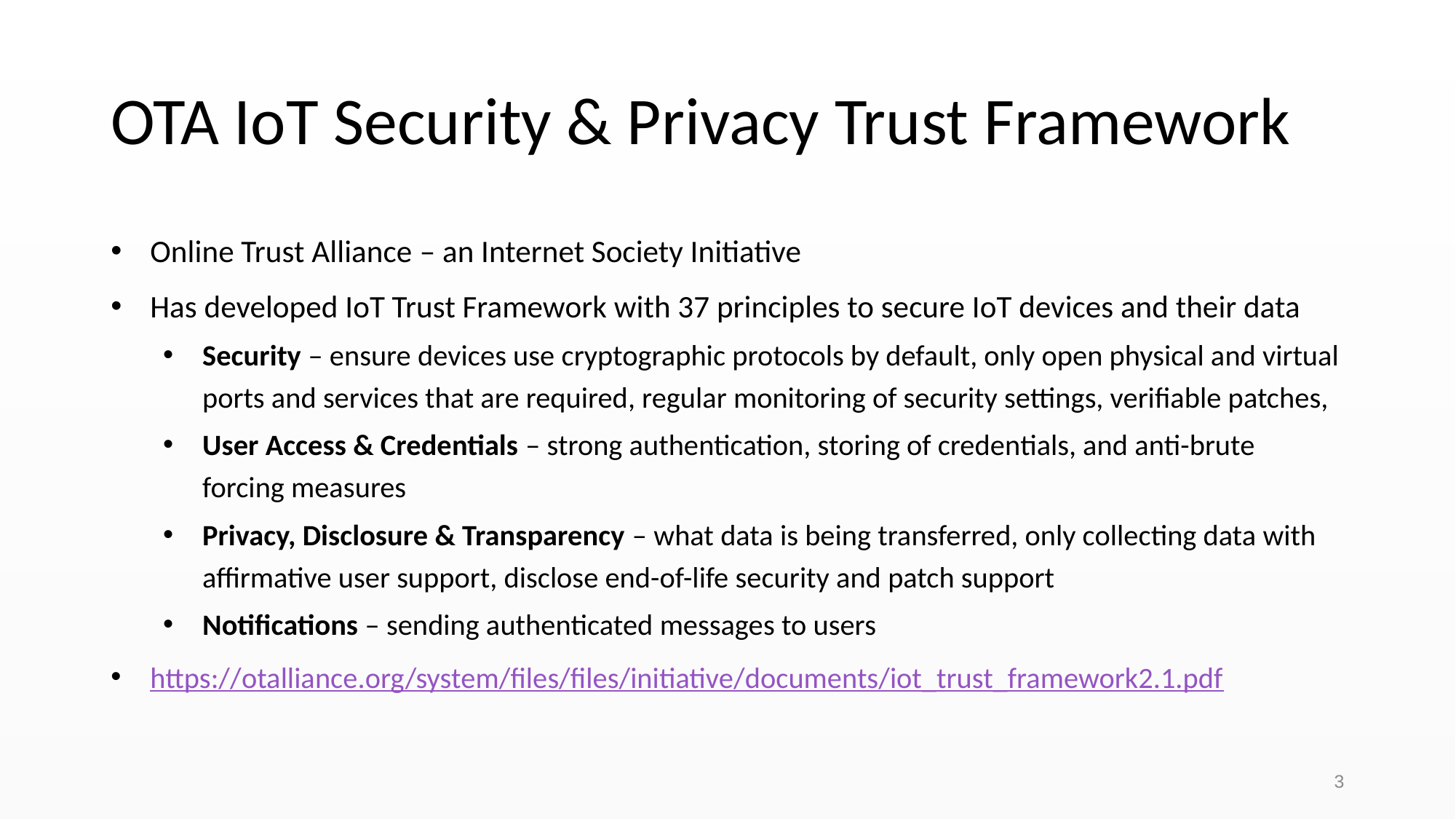

# OTA IoT Security & Privacy Trust Framework
Online Trust Alliance – an Internet Society Initiative
Has developed IoT Trust Framework with 37 principles to secure IoT devices and their data
Security – ensure devices use cryptographic protocols by default, only open physical and virtual ports and services that are required, regular monitoring of security settings, verifiable patches,
User Access & Credentials – strong authentication, storing of credentials, and anti-brute forcing measures
Privacy, Disclosure & Transparency – what data is being transferred, only collecting data with affirmative user support, disclose end-of-life security and patch support
Notifications – sending authenticated messages to users
https://otalliance.org/system/files/files/initiative/documents/iot_trust_framework2.1.pdf

3